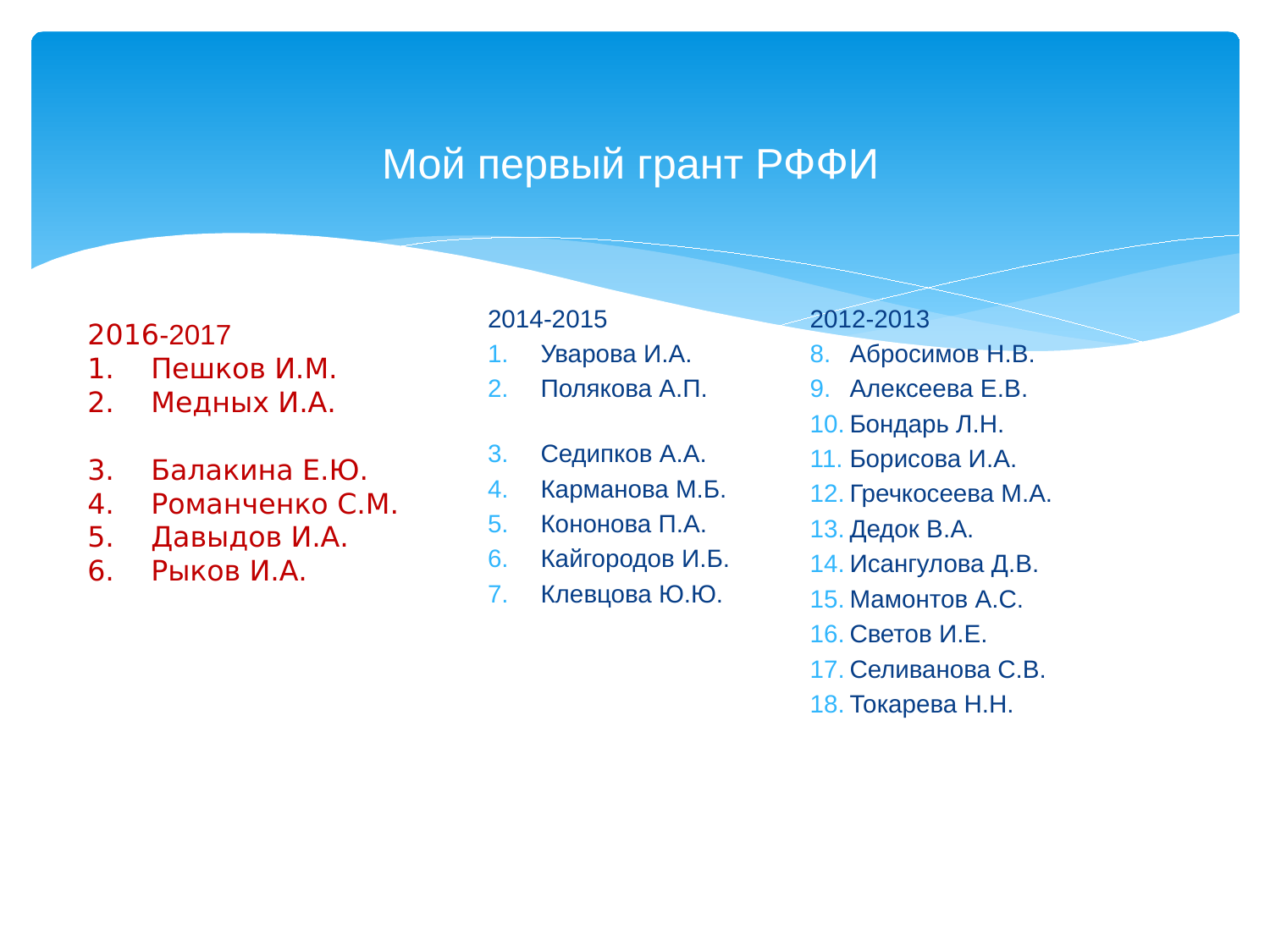

# Мой первый грант РФФИ
2014-2015
Уварова И.А.
Полякова А.П.
Седипков А.А.
Карманова М.Б.
Кононова П.А.
Кайгородов И.Б.
Клевцова Ю.Ю.

2012-2013
Абросимов Н.В.
Алексеева Е.В.
Бондарь Л.Н.
Борисова И.А.
Гречкосеева М.А.
Дедок В.А.
Исангулова Д.В.
Мамонтов А.С.
Светов И.Е.
Селиванова С.В.
Токарева Н.Н.

2016-2017
Пешков И.М.
Медных И.А.
Балакина Е.Ю.
Романченко С.М.
Давыдов И.А.
Рыков И.А.